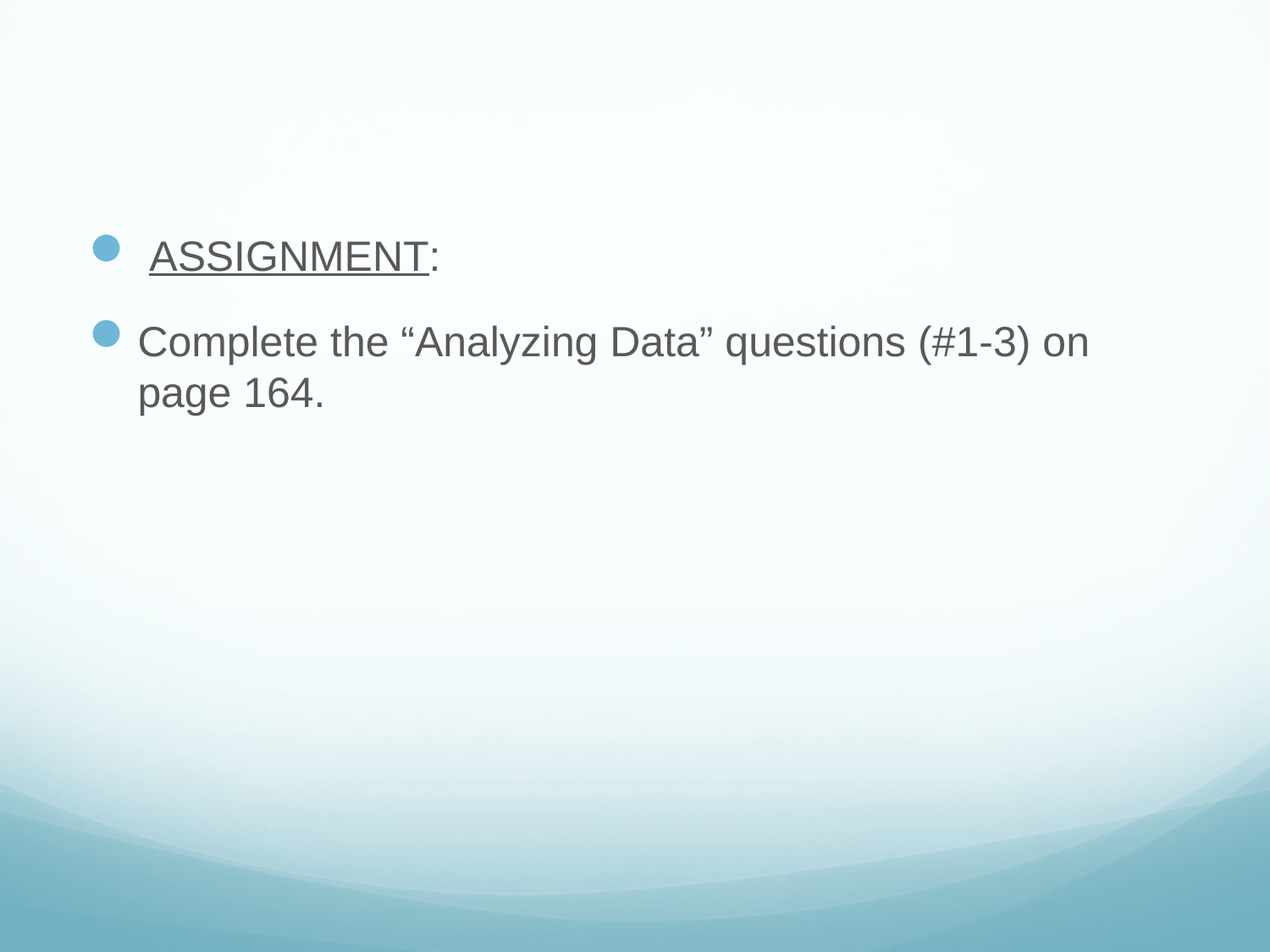

#
 ASSIGNMENT:
Complete the “Analyzing Data” questions (#1-3) on page 164.